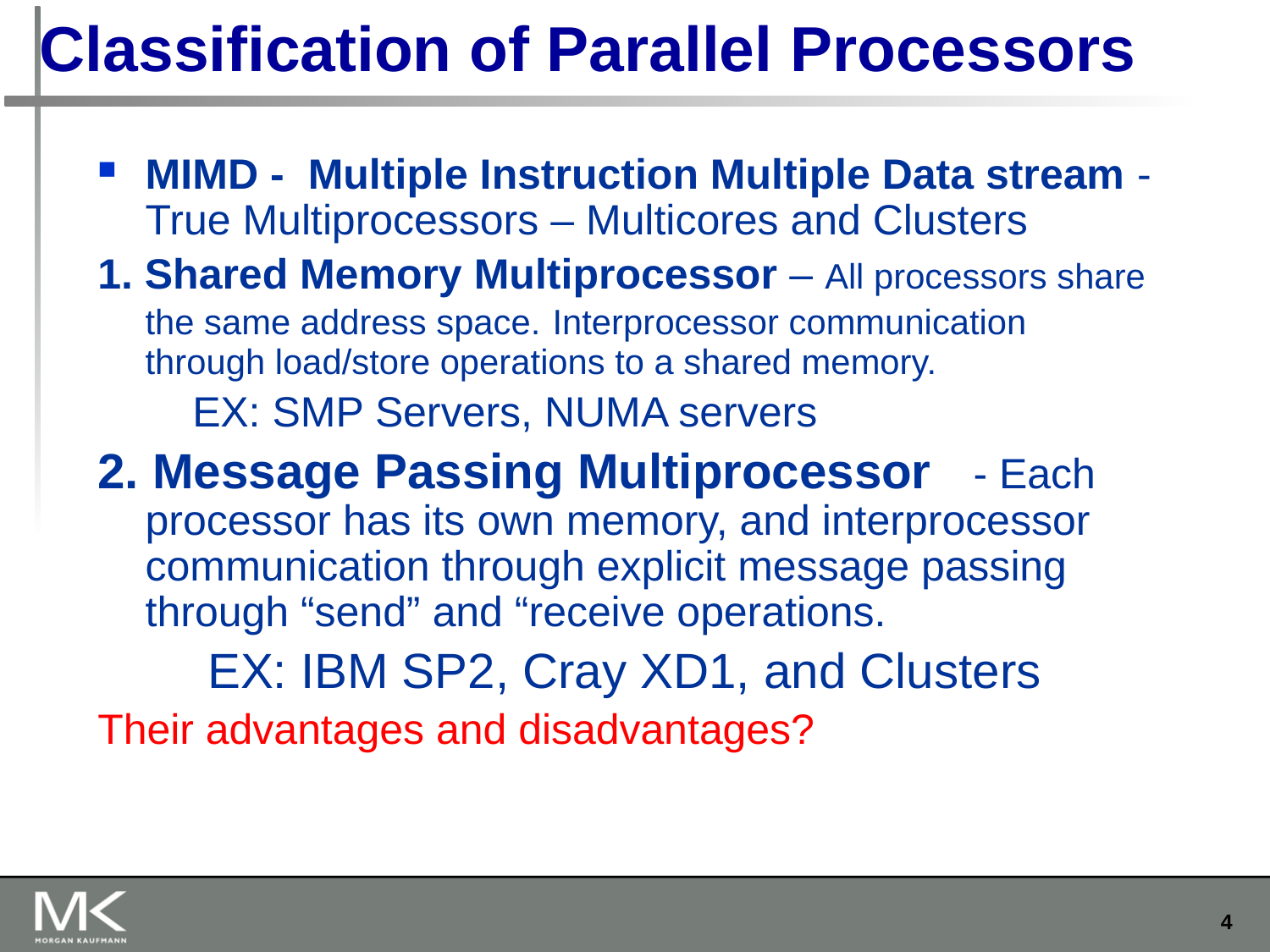

# Classification of Parallel Processors
MIMD -  Multiple Instruction Multiple Data stream - True Multiprocessors – Multicores and Clusters
1. Shared Memory Multiprocessor – All processors share the same address space. Interprocessor communication through load/store operations to a shared memory.
        EX: SMP Servers, NUMA servers
2. Message Passing Multiprocessor   - Each processor has its own memory, and interprocessor communication through explicit message passing through “send” and “receive operations.
        EX: IBM SP2, Cray XD1, and Clusters
Their advantages and disadvantages?